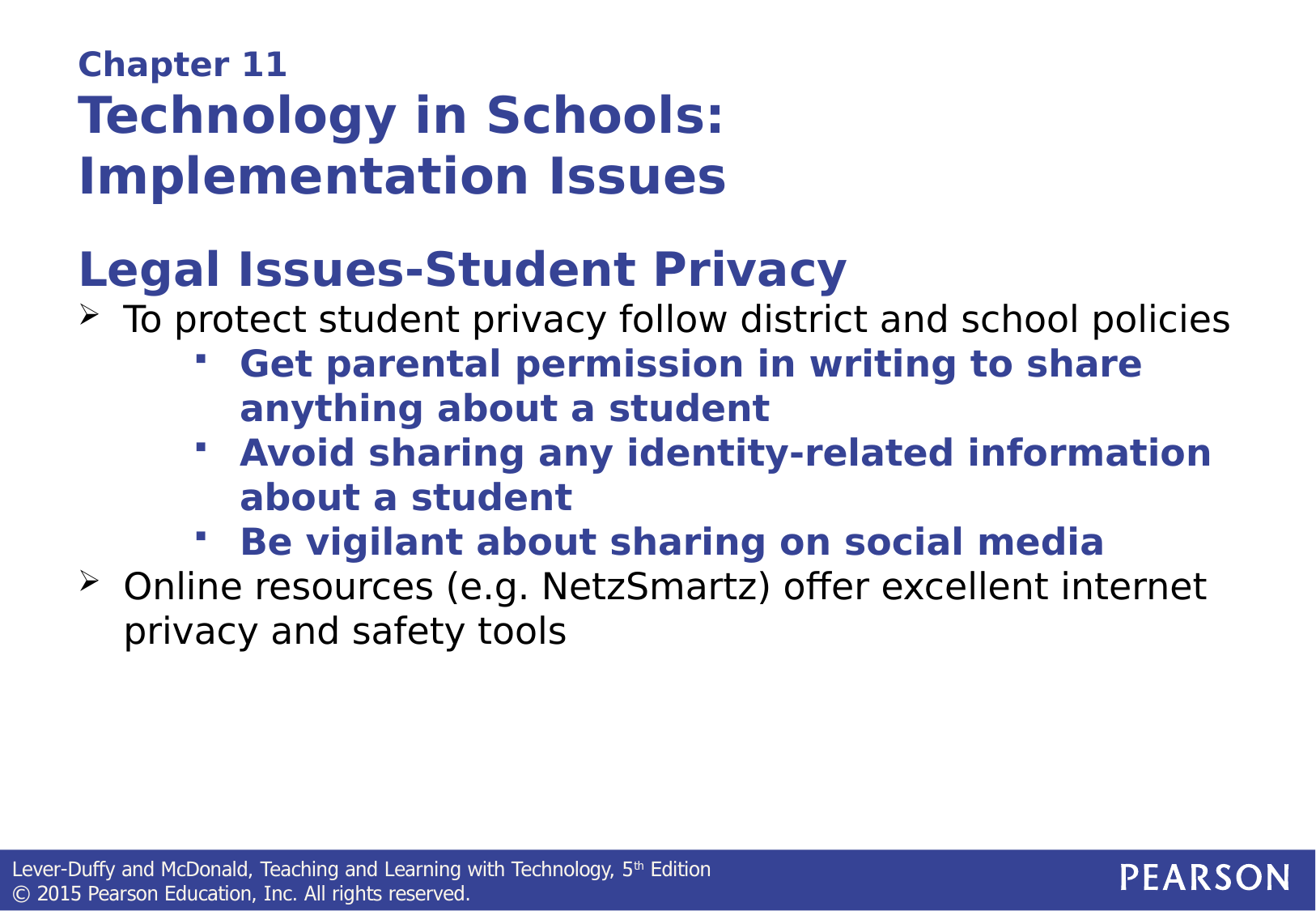

# Chapter 11 Technology in Schools: Implementation Issues
Legal Issues-Student Privacy
To protect student privacy follow district and school policies
Get parental permission in writing to share anything about a student
Avoid sharing any identity-related information about a student
Be vigilant about sharing on social media
Online resources (e.g. NetzSmartz) offer excellent internet privacy and safety tools